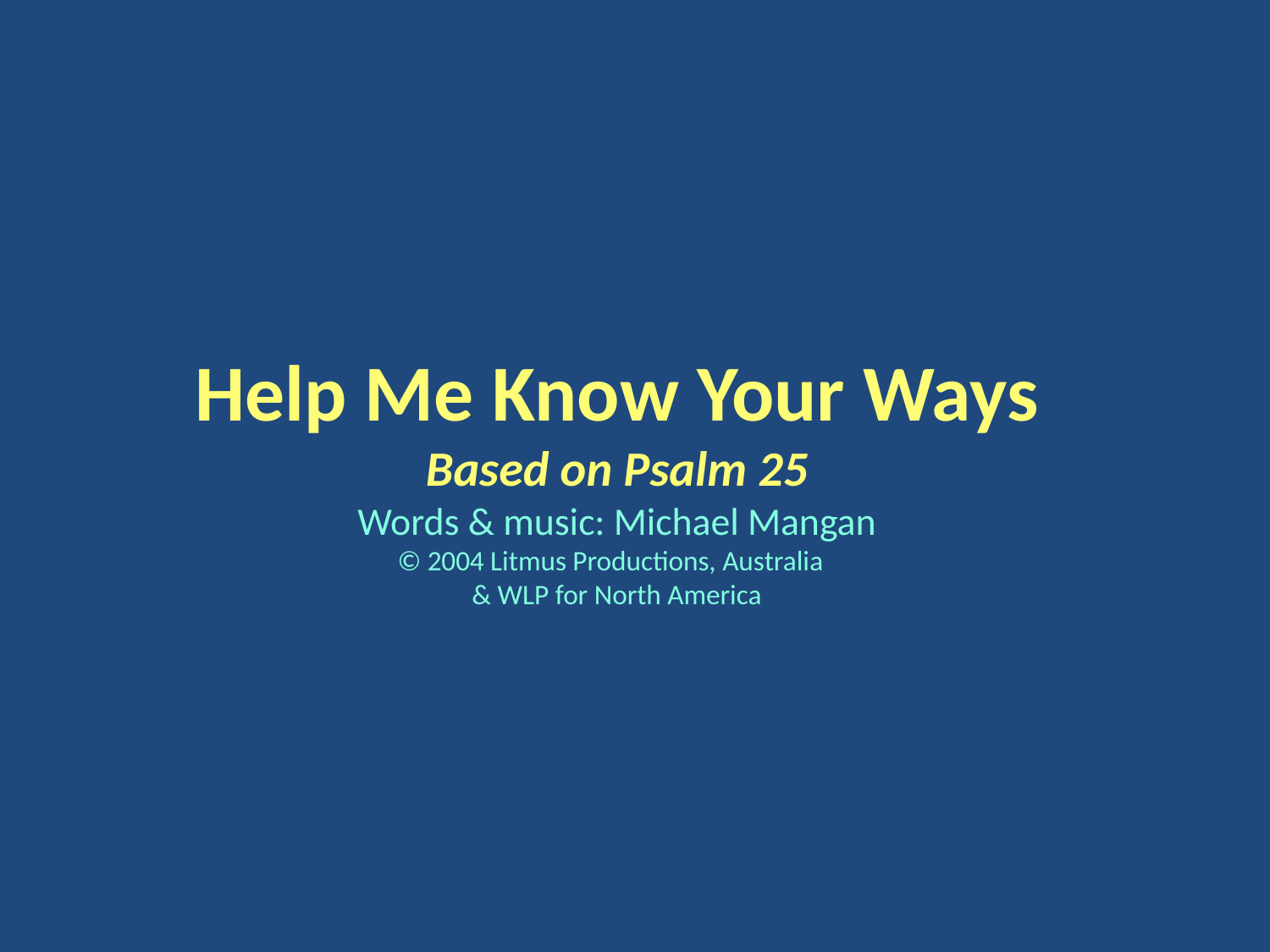

Help Me Know Your Ways
Based on Psalm 25
Words & music: Michael Mangan
© 2004 Litmus Productions, Australia
& WLP for North America